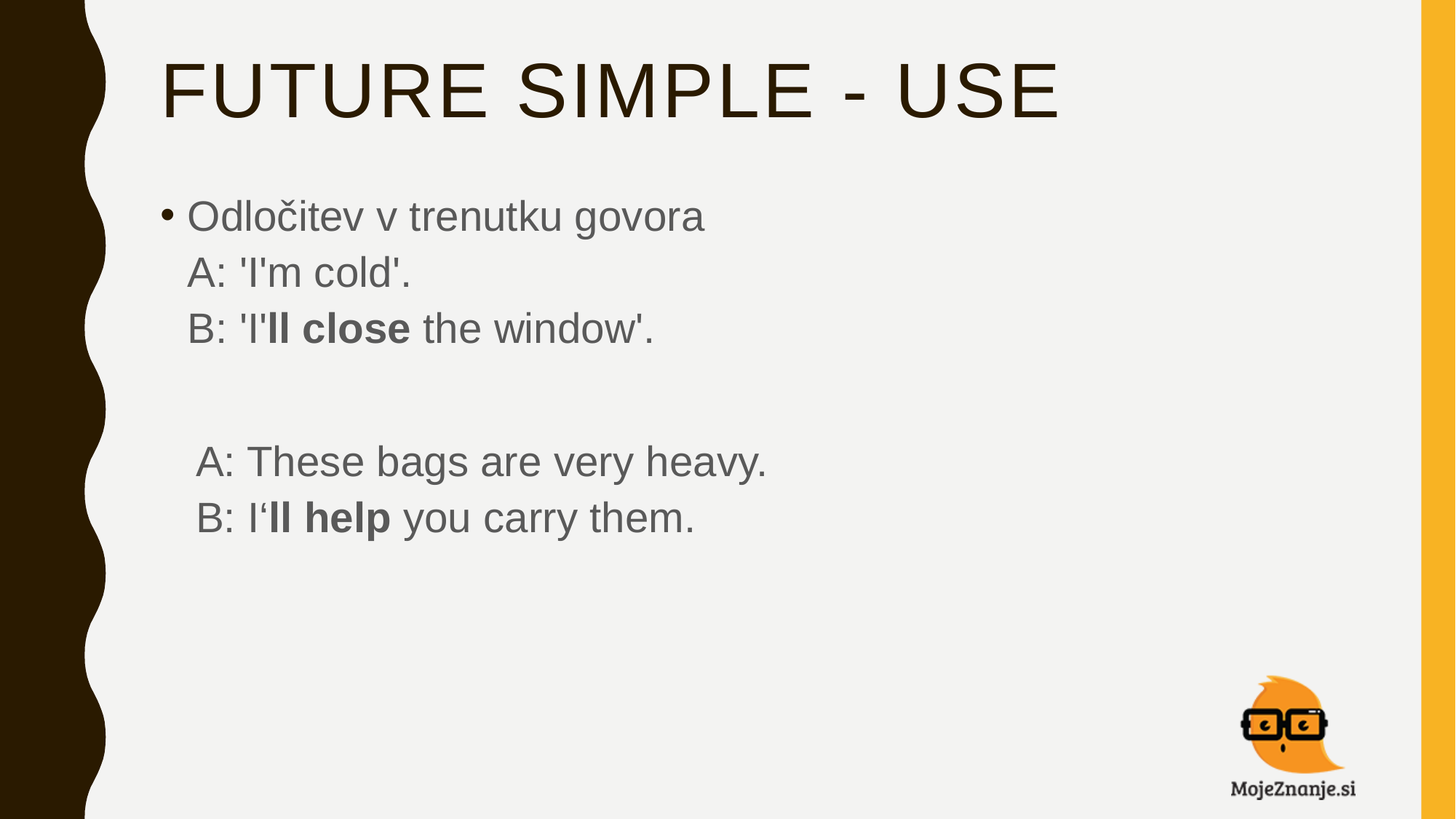

# FUTURE SIMPLE - USE
Odločitev v trenutku govora
A: 'I'm cold'.
B: 'I'll close the window'.

   A: These bags are very heavy.
   B: I‘ll help you carry them.